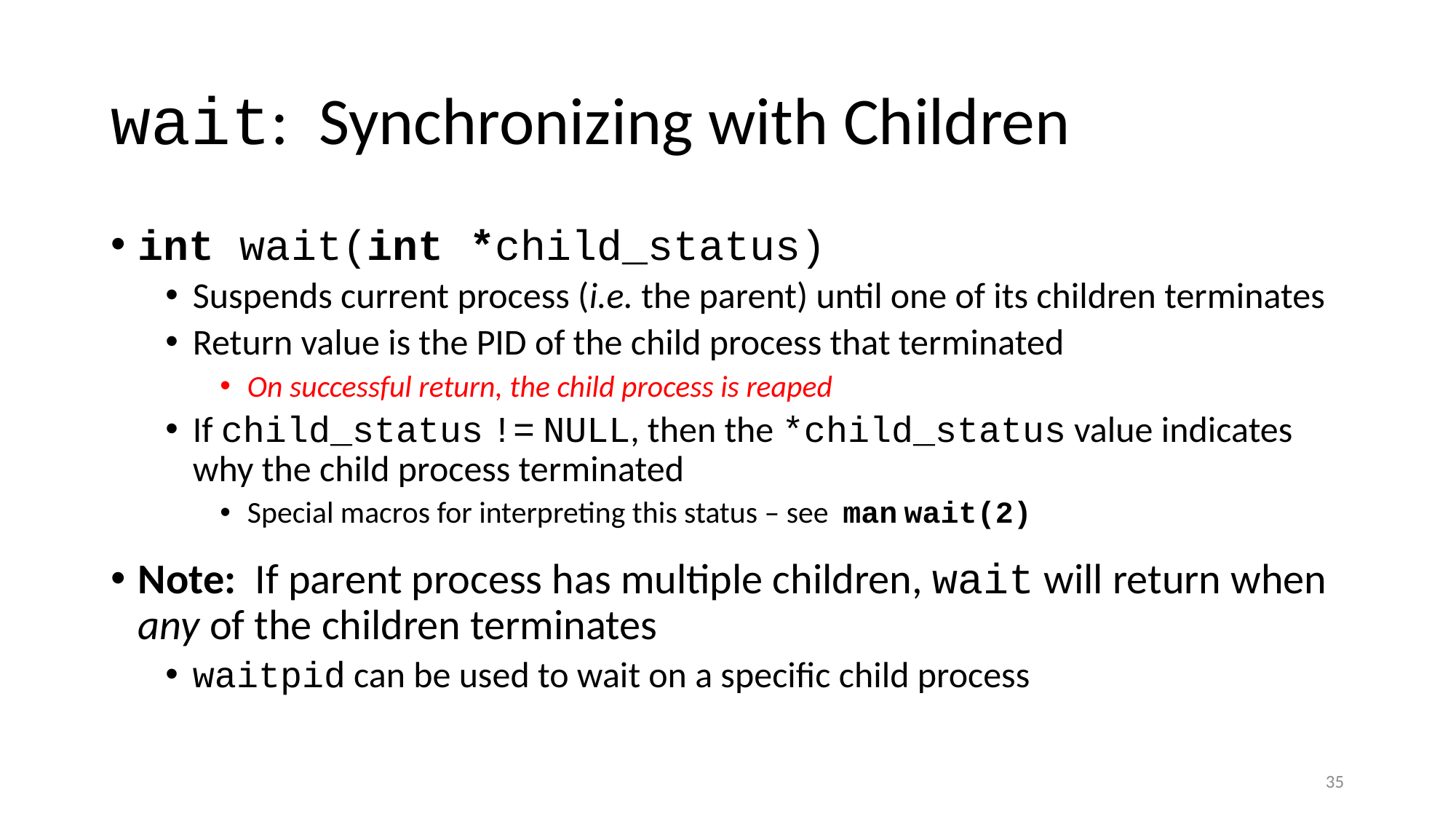

# wait:  Synchronizing with Children
int wait(int *child_status)
Suspends current process (i.e. the parent) until one of its children terminates
Return value is the PID of the child process that terminated
On successful return, the child process is reaped
If child_status != NULL, then the *child_status value indicates why the child process terminated
Special macros for interpreting this status – see  man wait(2)
Note:  If parent process has multiple children, wait will return when any of the children terminates
waitpid can be used to wait on a specific child process
35